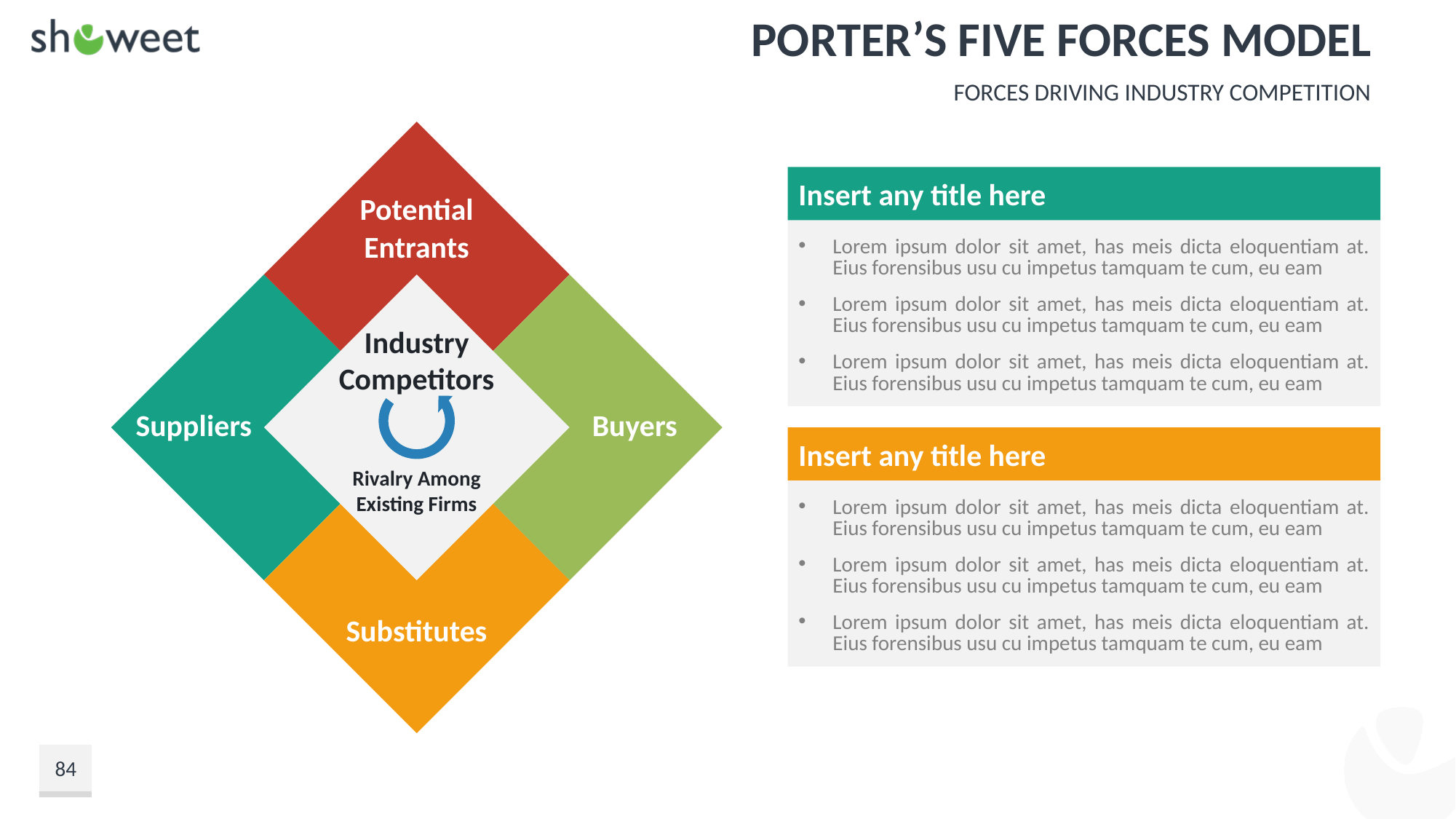

# Porter’s Five Forces Model
Forces Driving Industry Competition

Potential Entrants

Industry Competitors

Suppliers
Buyers

Rivalry Among Existing Firms
Substitutes
Insert any title here
Lorem ipsum dolor sit amet, has meis dicta eloquentiam at. Eius forensibus usu cu impetus tamquam te cum, eu eam
Lorem ipsum dolor sit amet, has meis dicta eloquentiam at. Eius forensibus usu cu impetus tamquam te cum, eu eam
Lorem ipsum dolor sit amet, has meis dicta eloquentiam at. Eius forensibus usu cu impetus tamquam te cum, eu eam
Insert any title here
Lorem ipsum dolor sit amet, has meis dicta eloquentiam at. Eius forensibus usu cu impetus tamquam te cum, eu eam
Lorem ipsum dolor sit amet, has meis dicta eloquentiam at. Eius forensibus usu cu impetus tamquam te cum, eu eam
Lorem ipsum dolor sit amet, has meis dicta eloquentiam at. Eius forensibus usu cu impetus tamquam te cum, eu eam
84